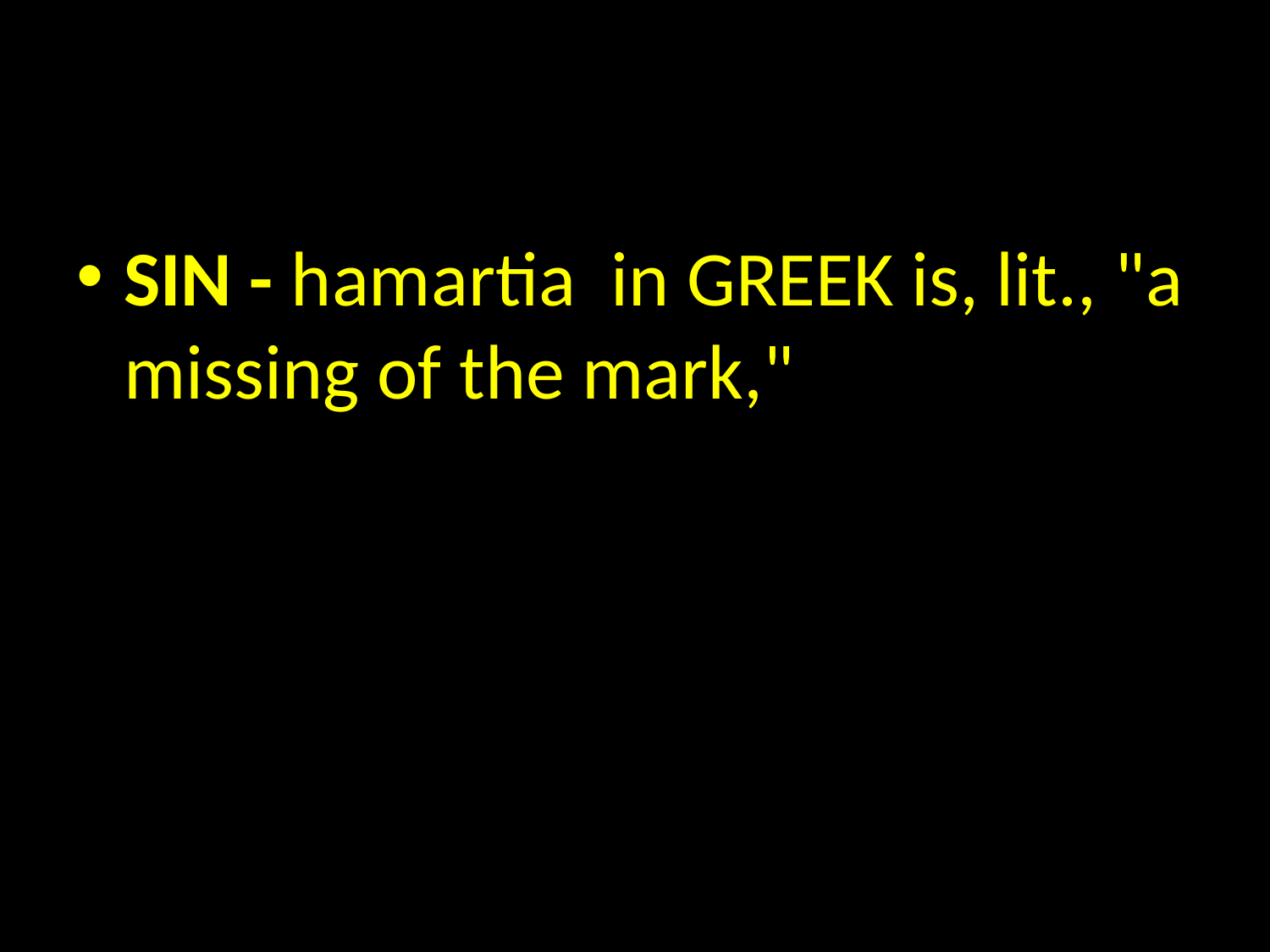

#
SIN - hamartia  in GREEK is, lit., "a missing of the mark,"